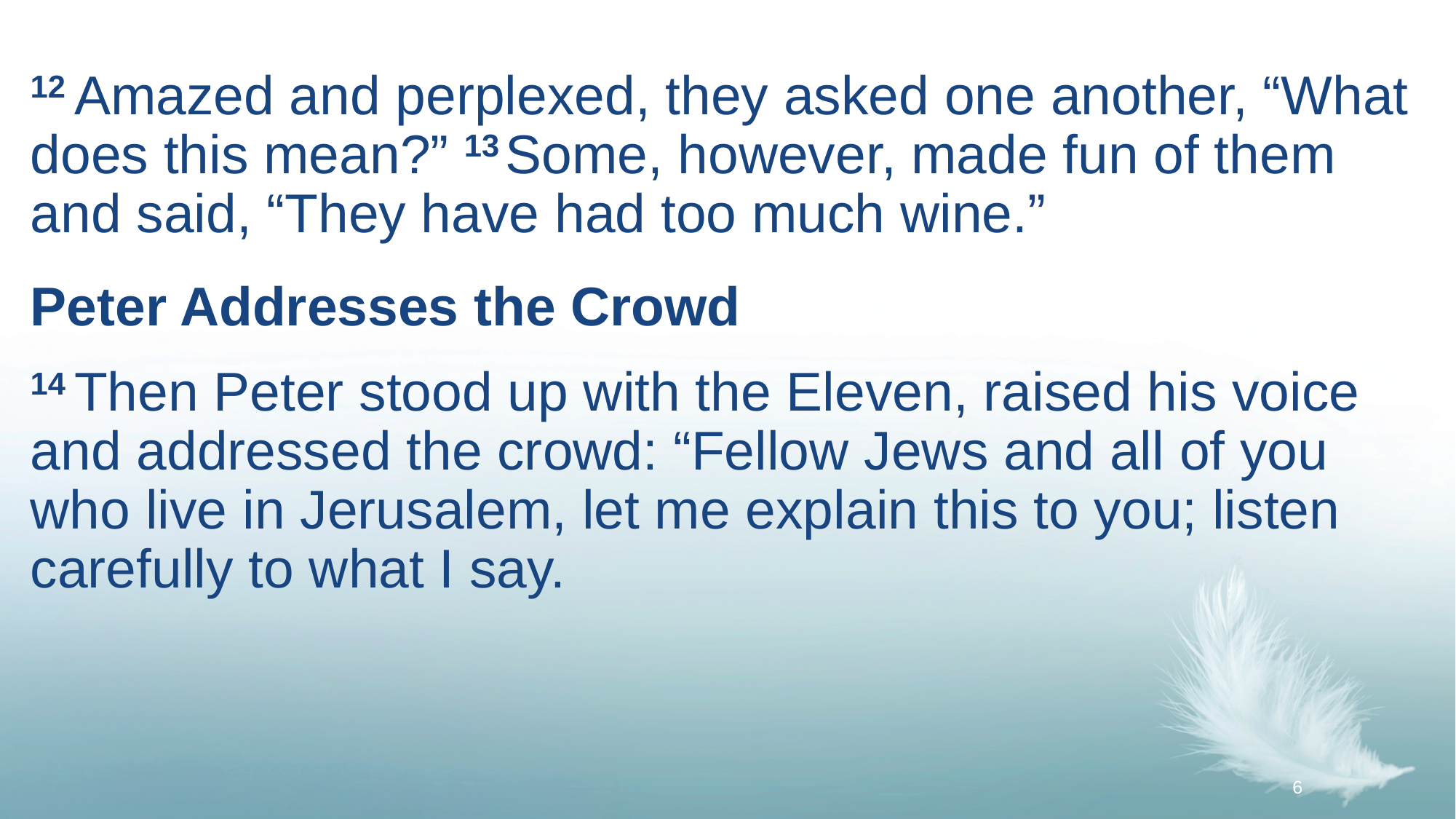

12 Amazed and perplexed, they asked one another, “What does this mean?” 13 Some, however, made fun of them and said, “They have had too much wine.”
Peter Addresses the Crowd
14 Then Peter stood up with the Eleven, raised his voice and addressed the crowd: “Fellow Jews and all of you who live in Jerusalem, let me explain this to you; listen carefully to what I say.
6